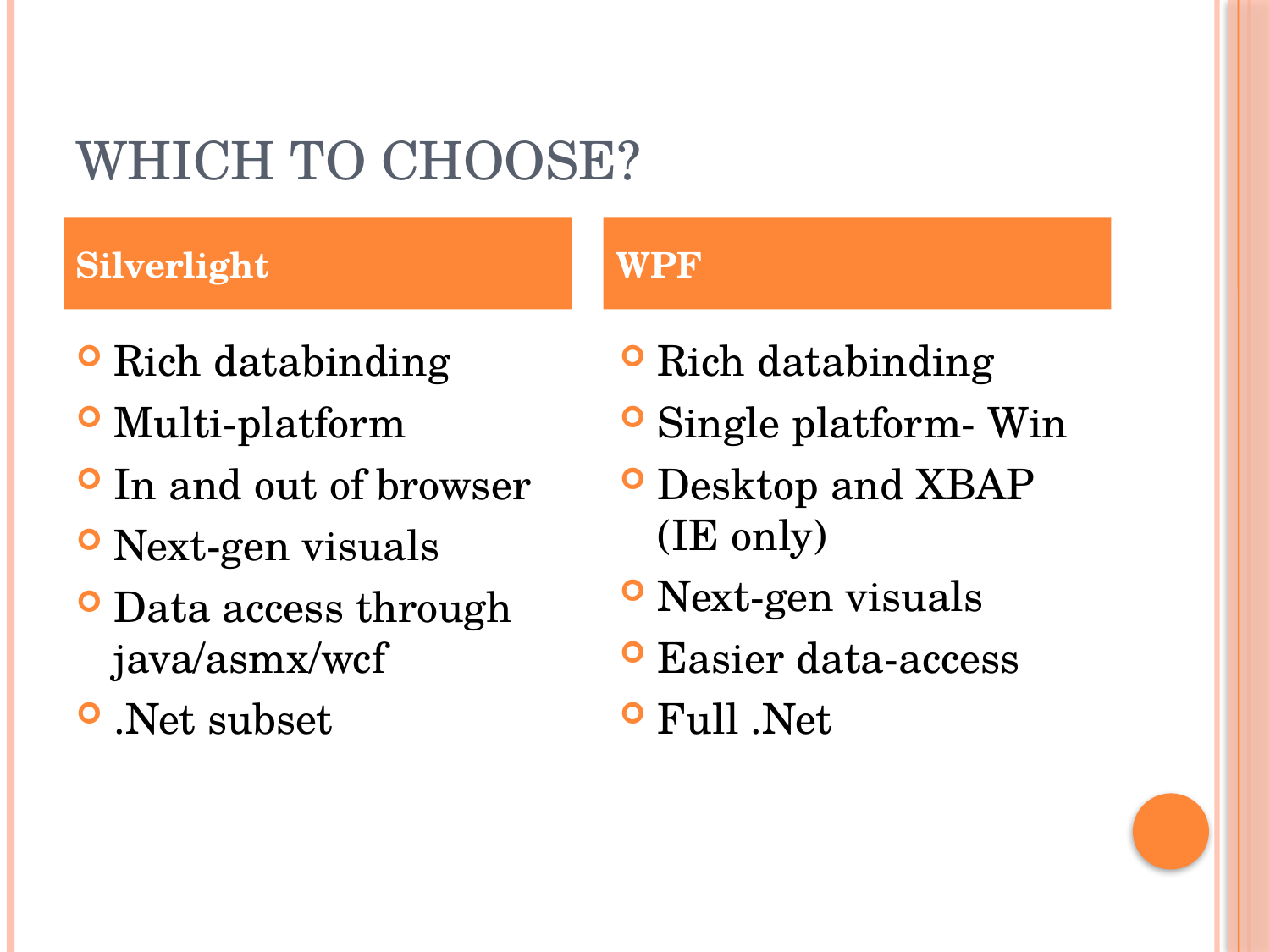

# Which to choose?
Silverlight
WPF
Rich databinding
Multi-platform
In and out of browser
Next-gen visuals
Data access through java/asmx/wcf
.Net subset
Rich databinding
Single platform- Win
Desktop and XBAP (IE only)
Next-gen visuals
Easier data-access
Full .Net